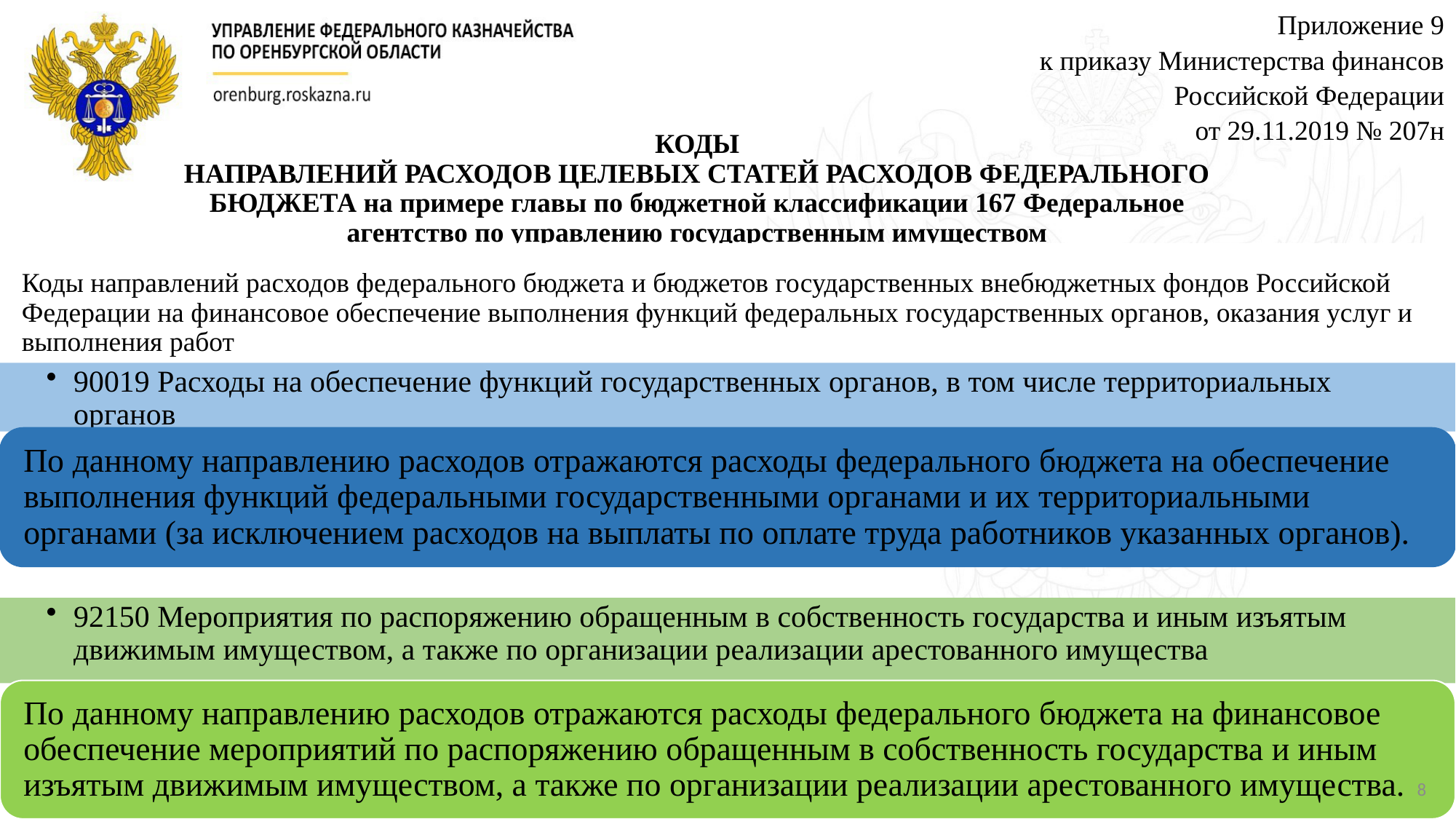

Приложение 9
к приказу Министерства финансов
Российской Федерации
от 29.11.2019 № 207н
# КОДЫ НАПРАВЛЕНИЙ РАСХОДОВ ЦЕЛЕВЫХ СТАТЕЙ РАСХОДОВ ФЕДЕРАЛЬНОГО БЮДЖЕТА на примере главы по бюджетной классификации 167 Федеральное агентство по управлению государственным имуществом
Коды направлений расходов федерального бюджета и бюджетов государственных внебюджетных фондов Российской Федерации на финансовое обеспечение выполнения функций федеральных государственных органов, оказания услуг и выполнения работ
90019 Расходы на обеспечение функций государственных органов, в том числе территориальных органов
По данному направлению расходов отражаются расходы федерального бюджета на обеспечение выполнения функций федеральными государственными органами и их территориальными органами (за исключением расходов на выплаты по оплате труда работников указанных органов).
92150 Мероприятия по распоряжению обращенным в собственность государства и иным изъятым движимым имуществом, а также по организации реализации арестованного имущества
По данному направлению расходов отражаются расходы федерального бюджета на финансовое обеспечение мероприятий по распоряжению обращенным в собственность государства и иным изъятым движимым имуществом, а также по организации реализации арестованного имущества.
8